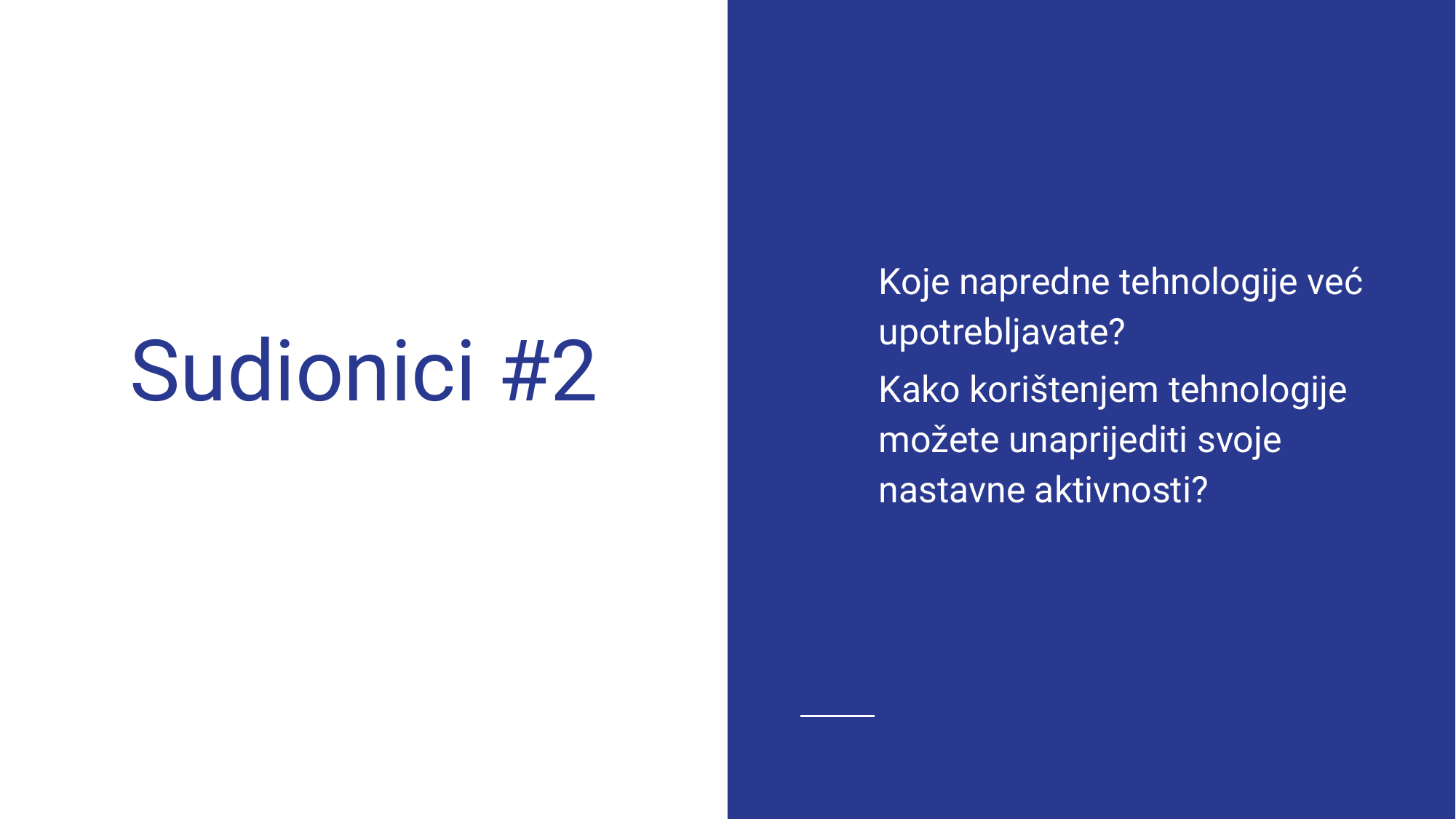

Koje napredne tehnologije već upotrebljavate?
Kako korištenjem tehnologije možete unaprijediti svoje nastavne aktivnosti?

# Sudionici #2